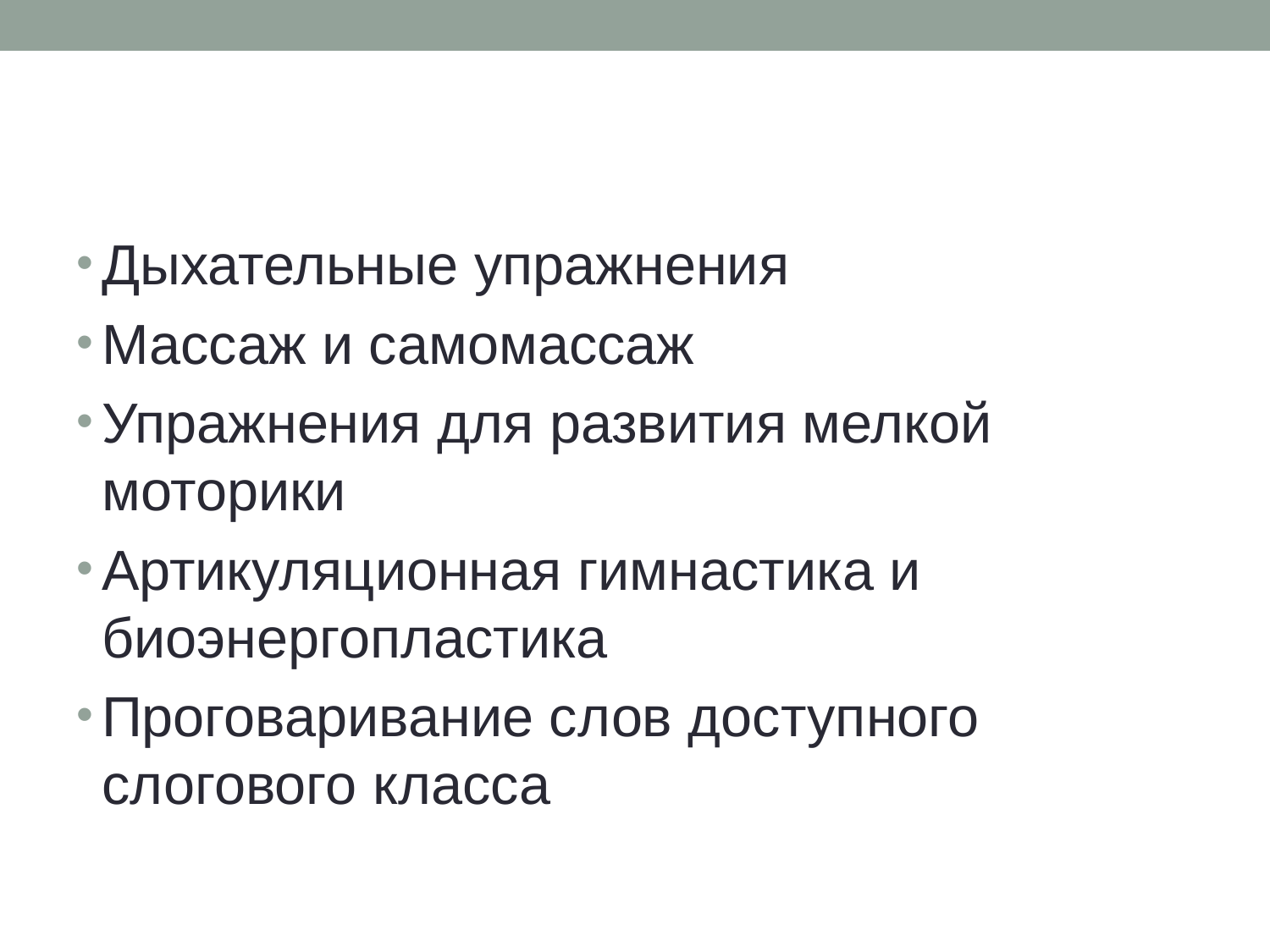

#
Дыхательные упражнения
Массаж и самомассаж
Упражнения для развития мелкой моторики
Артикуляционная гимнастика и биоэнергопластика
Проговаривание слов доступного слогового класса